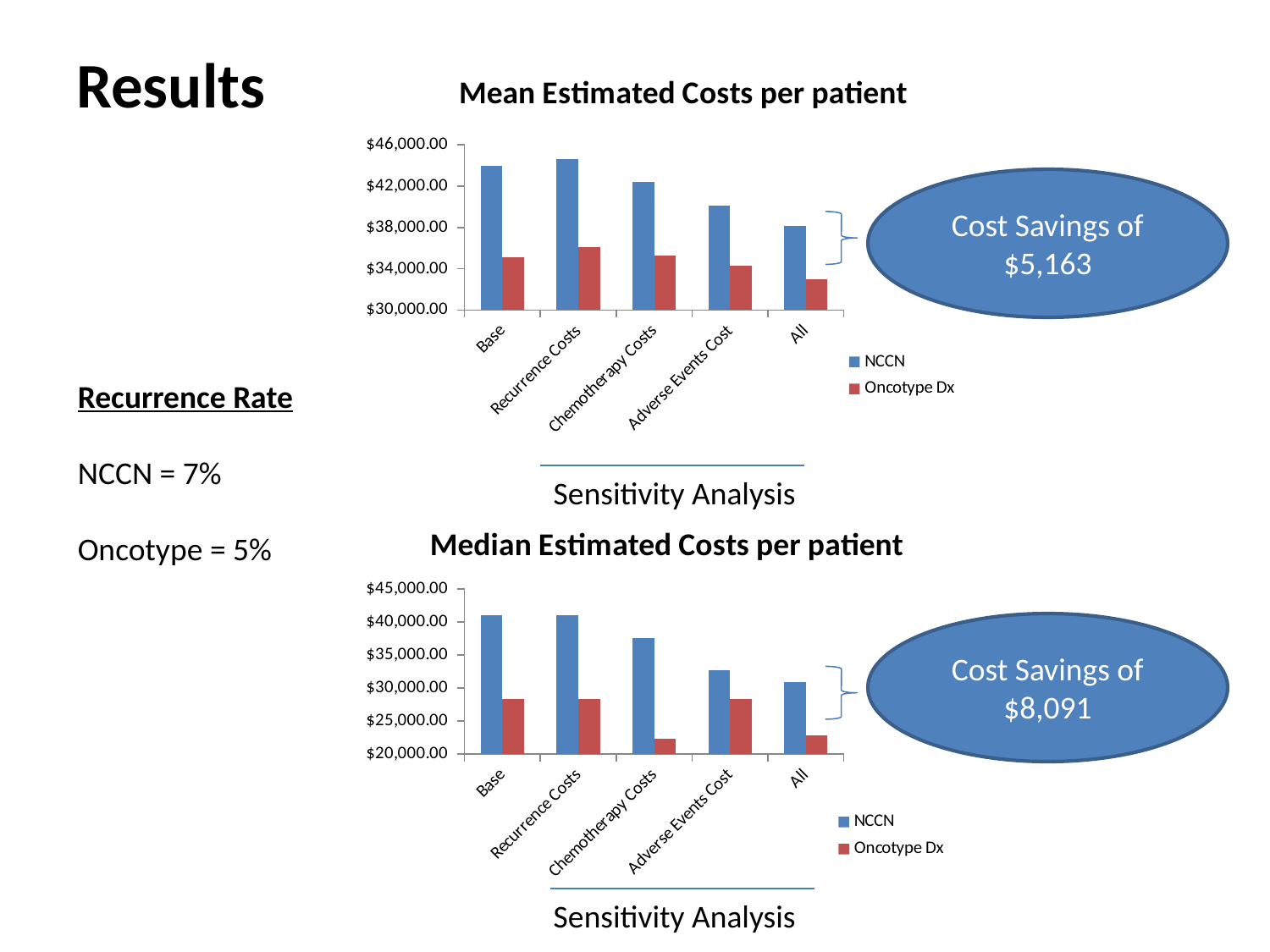

# Results

### Chart: Mean Estimated Costs per patient

| Category | NCCN | Oncotype Dx |
|---|---|---|
| Base | 43927.0 | 35128.0 |
| Recurrence Costs | 44642.0 | 36071.0 |
| Chemotherapy Costs | 42438.0 | 35235.0 |
| Adverse Events Cost | 40092.0 | 34279.0 |
| All | 38156.0 | 32993.0 |
Cost Savings of
$5,163

Recurrence Rate

NCCN = 7%

Oncotype = 5%
Sensitivity Analysis

### Chart: Median Estimated Costs per patient

| Category | NCCN | Oncotype Dx |
|---|---|---|
| Base | 41000.0 | 28400.0 |
| Recurrence Costs | 41000.0 | 28400.0 |
| Chemotherapy Costs | 37561.0 | 22270.0 |
| Adverse Events Cost | 32780.0 | 28400.0 |
| All | 30953.0 | 22862.0 |
Cost Savings of
$8,091

Sensitivity Analysis